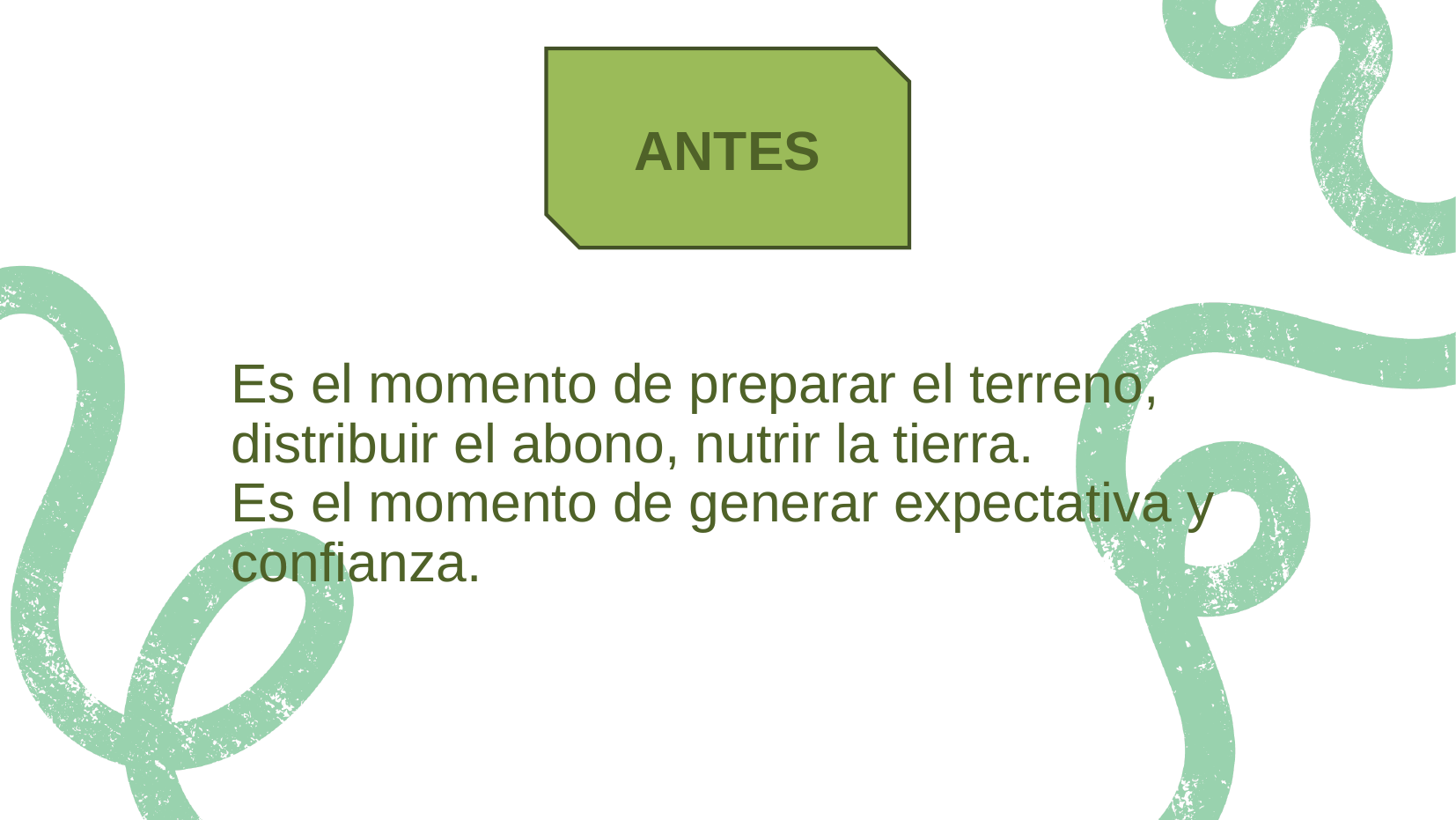

ANTES
# Es el momento de preparar el terreno, distribuir el abono, nutrir la tierra. Es el momento de generar expectativa y confianza.